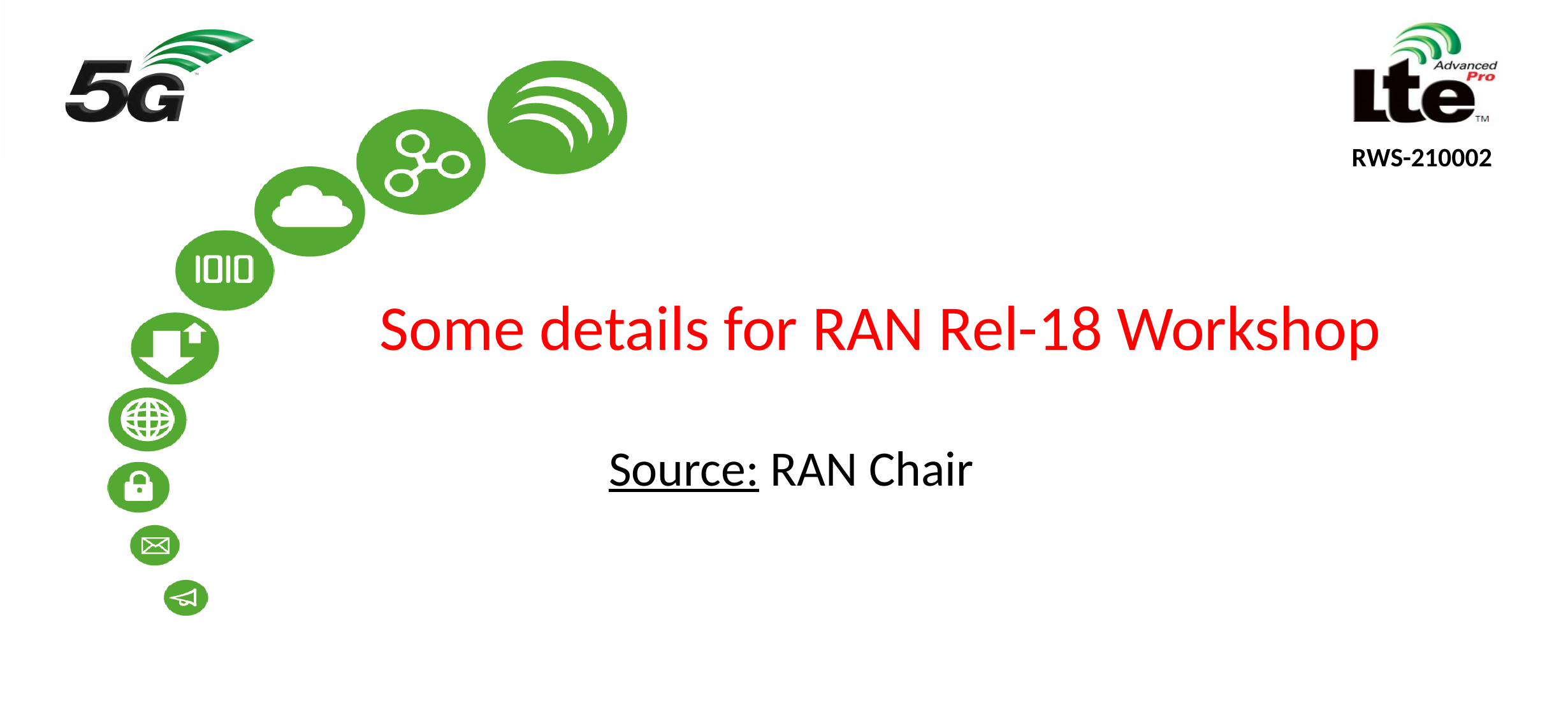

RWS-210002
# Some details for RAN Rel-18 Workshop
Source: RAN Chair